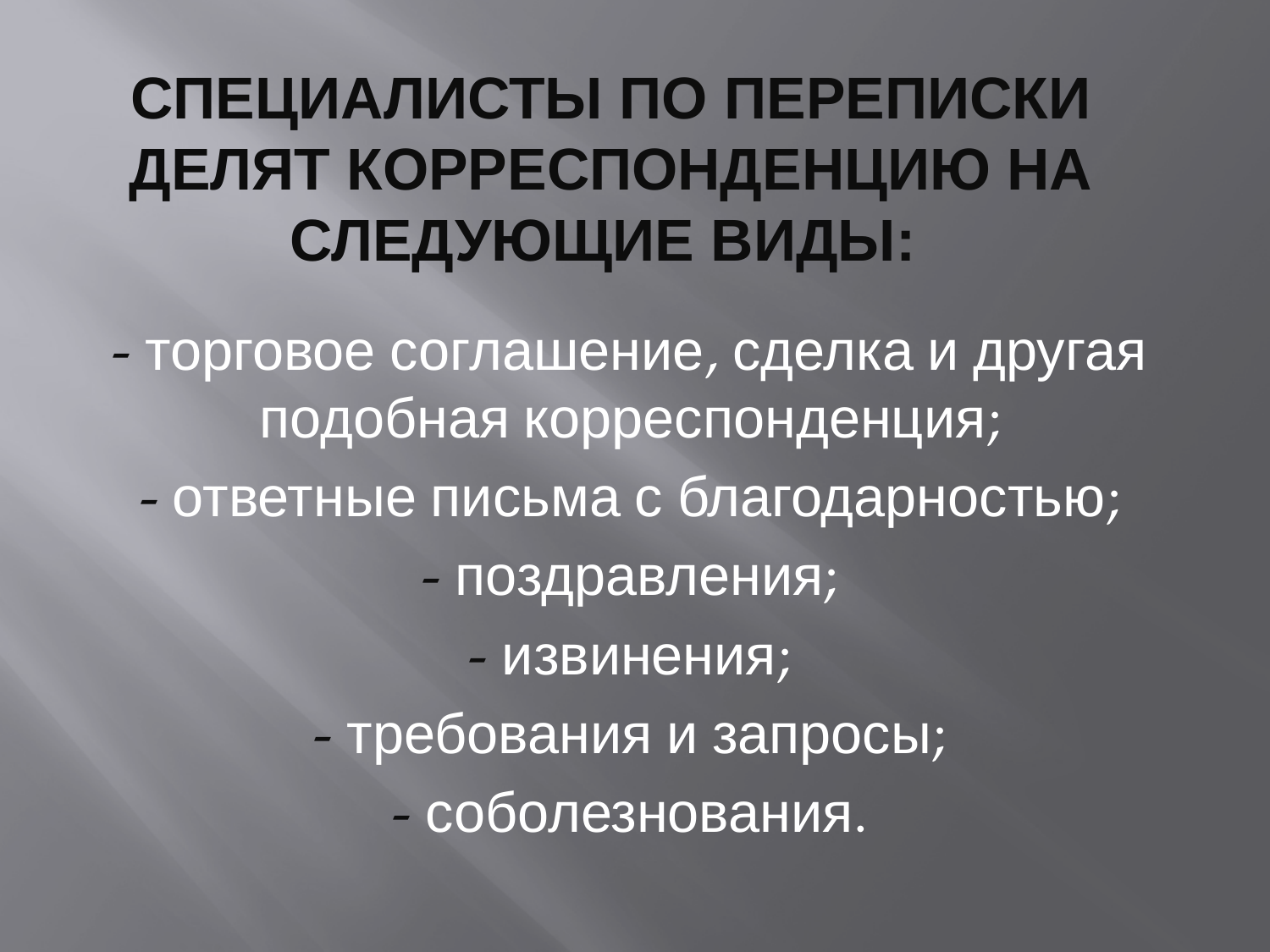

# Специалисты по переписки делят корреспонденцию на следующие виды:
- торговое соглашение, сделка и другая подобная корреспонденция;
- ответные письма с благодарностью;
- поздравления;
- извинения;
- требования и запросы;
- соболезнования.